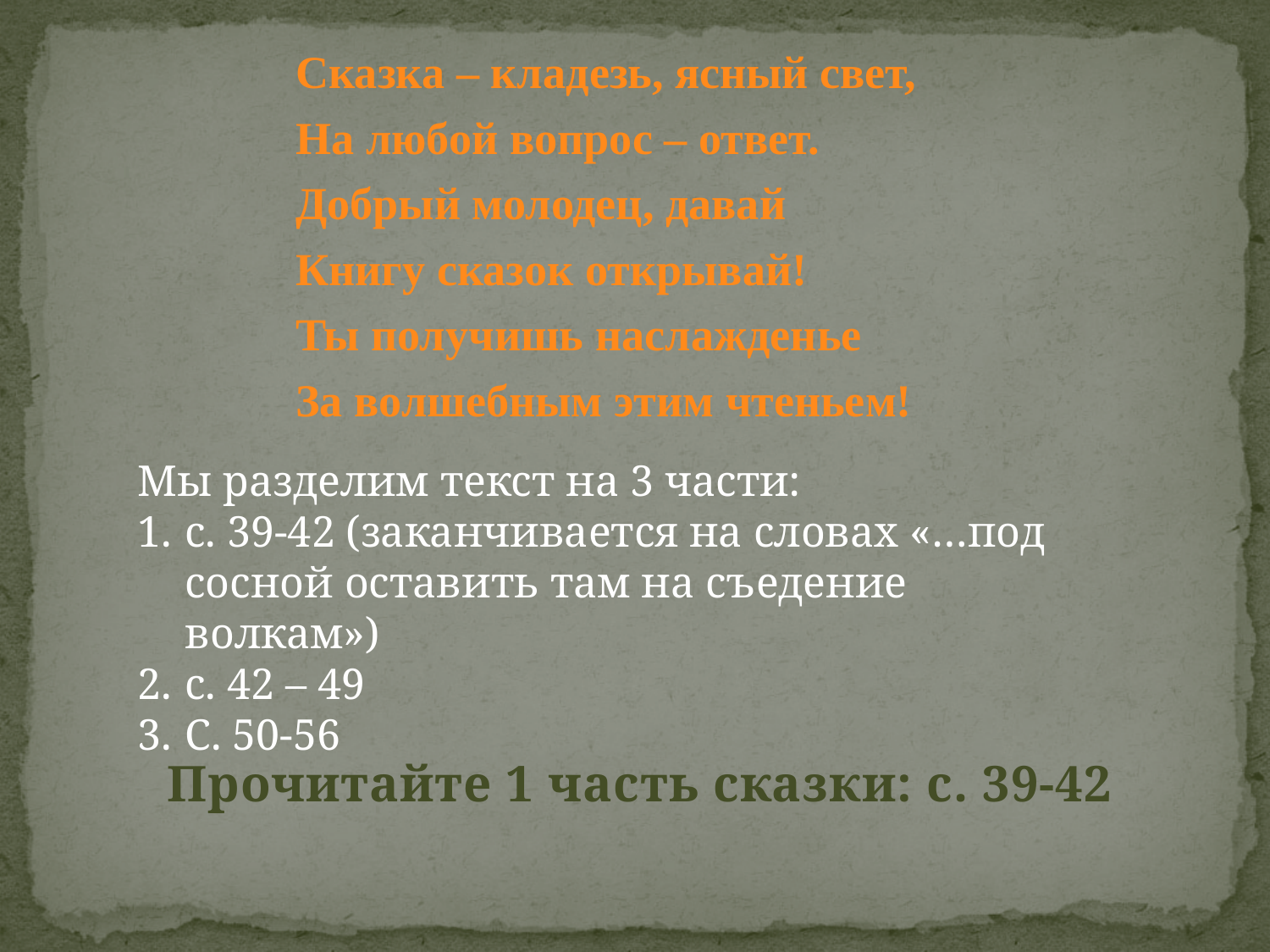

Сказка – кладезь, ясный свет,
	На любой вопрос – ответ.
	Добрый молодец, давай
	Книгу сказок открывай!
	Ты получишь наслажденье
	За волшебным этим чтеньем!

Мы разделим текст на 3 части:
с. 39-42 (заканчивается на словах «…под сосной оставить там на съедение волкам»)
с. 42 – 49
С. 50-56
Прочитайте 1 часть сказки: с. 39-42